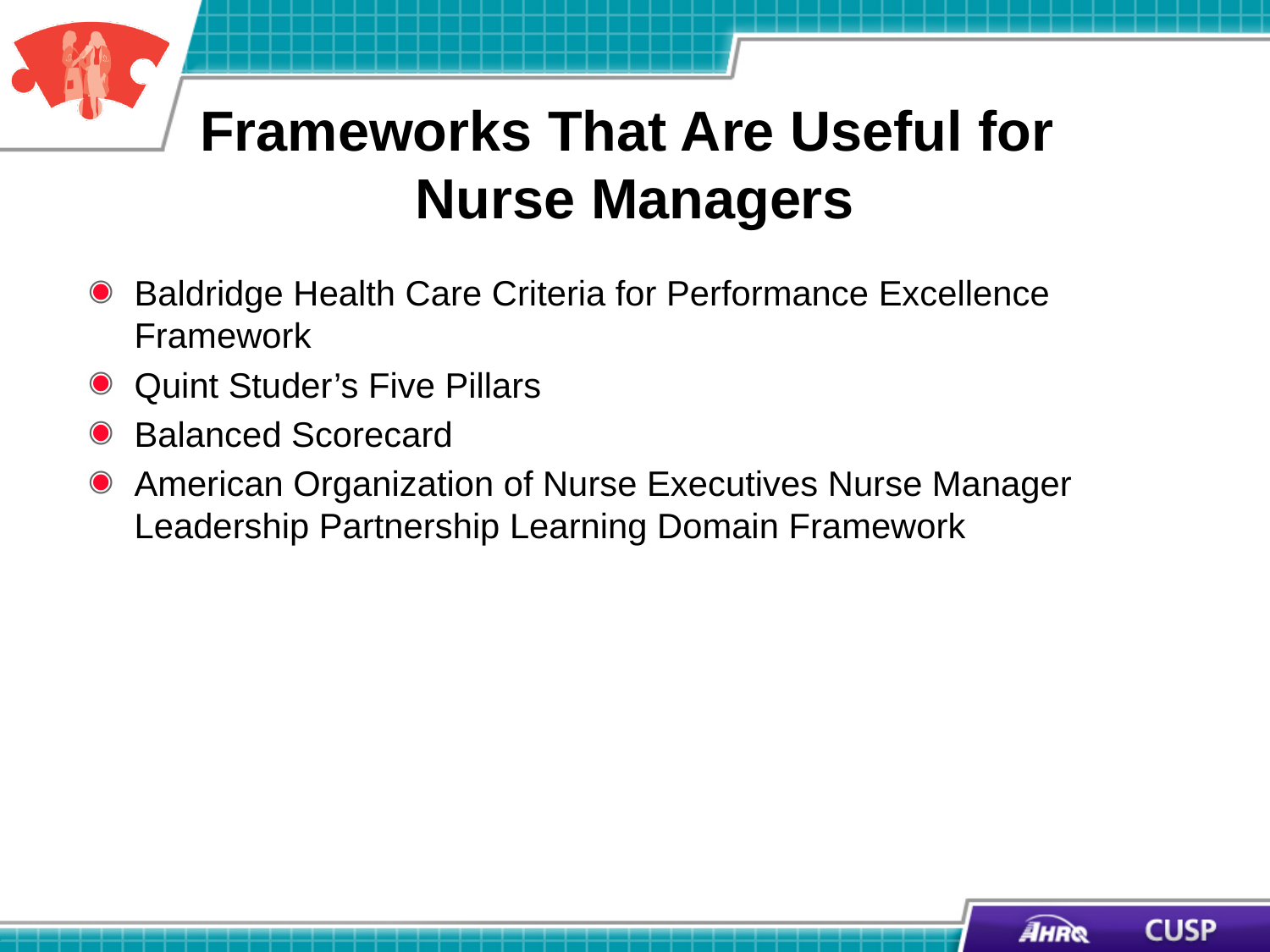

# Frameworks That Are Useful for Nurse Managers
Baldridge Health Care Criteria for Performance Excellence Framework
Quint Studer’s Five Pillars
Balanced Scorecard
American Organization of Nurse Executives Nurse Manager Leadership Partnership Learning Domain Framework